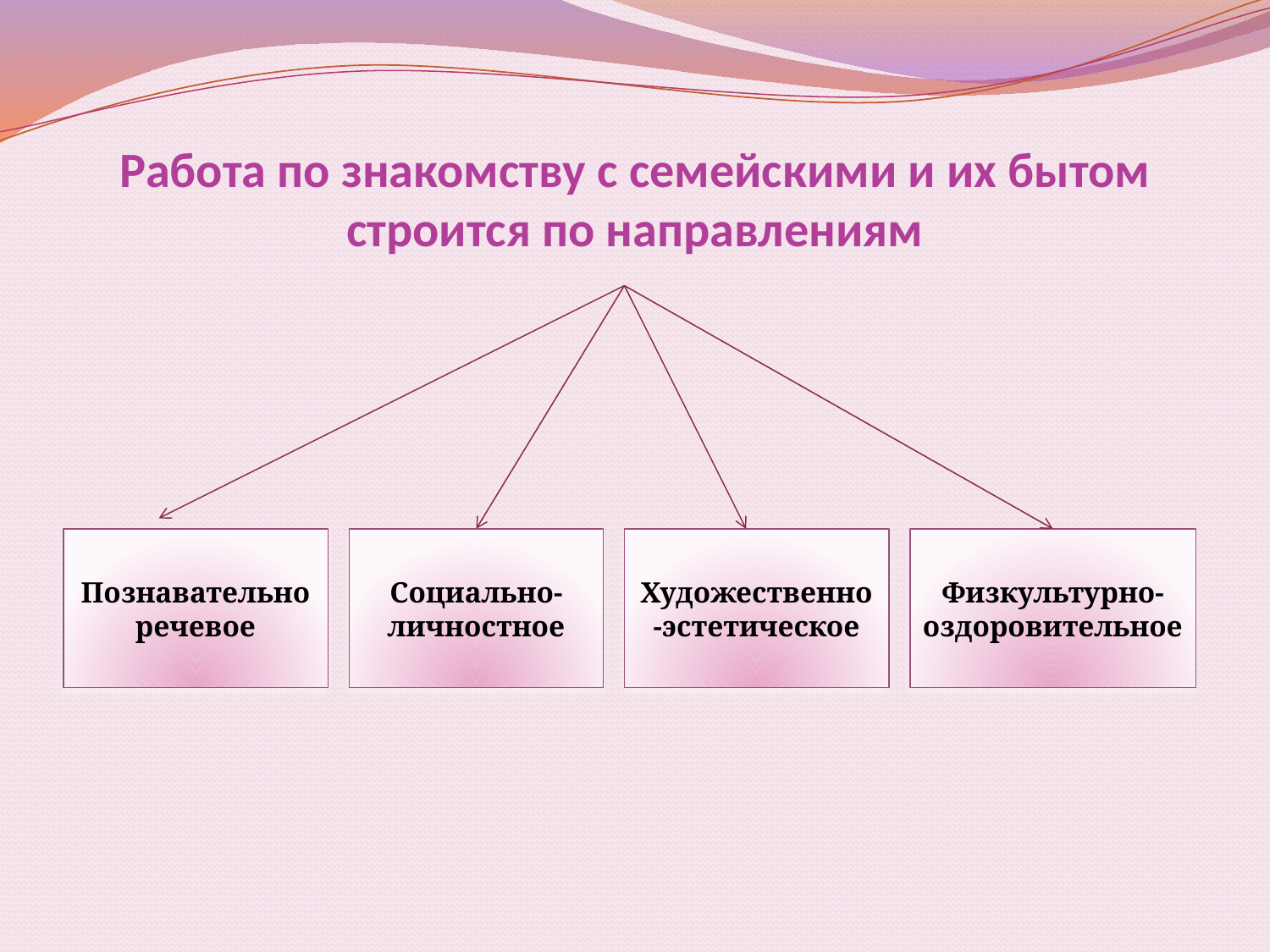

# Работа по знакомству с семейскими и их бытом строится по направлениям

Познавательно речевое
Социально-личностное
Художественно-эстетическое
Физкультурно-оздоровительное